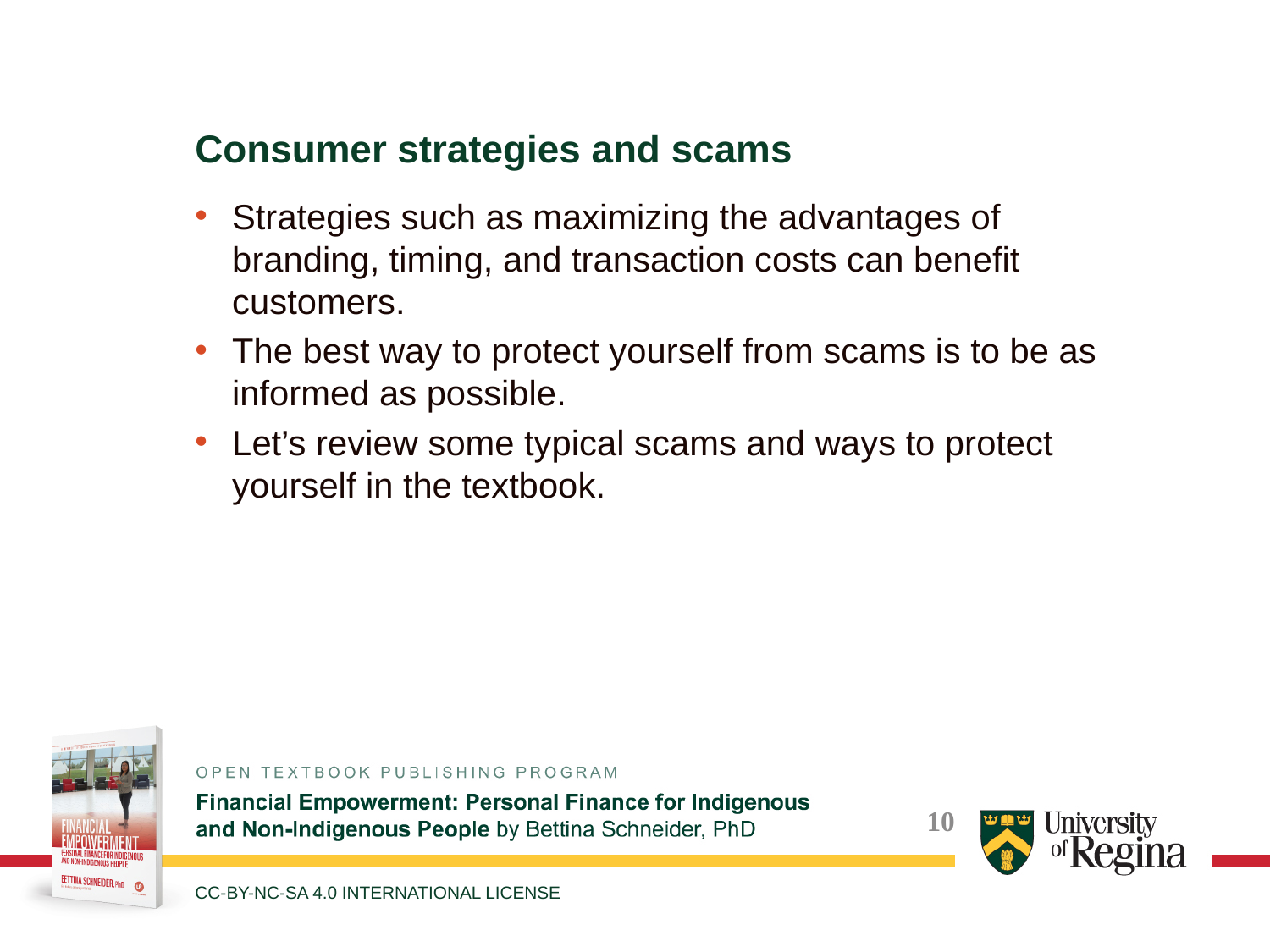

Consumer strategies and scams
Strategies such as maximizing the advantages of branding, timing, and transaction costs can benefit customers.
The best way to protect yourself from scams is to be as informed as possible.
Let’s review some typical scams and ways to protect yourself in the textbook.
CC-BY-NC-SA 4.0 INTERNATIONAL LICENSE